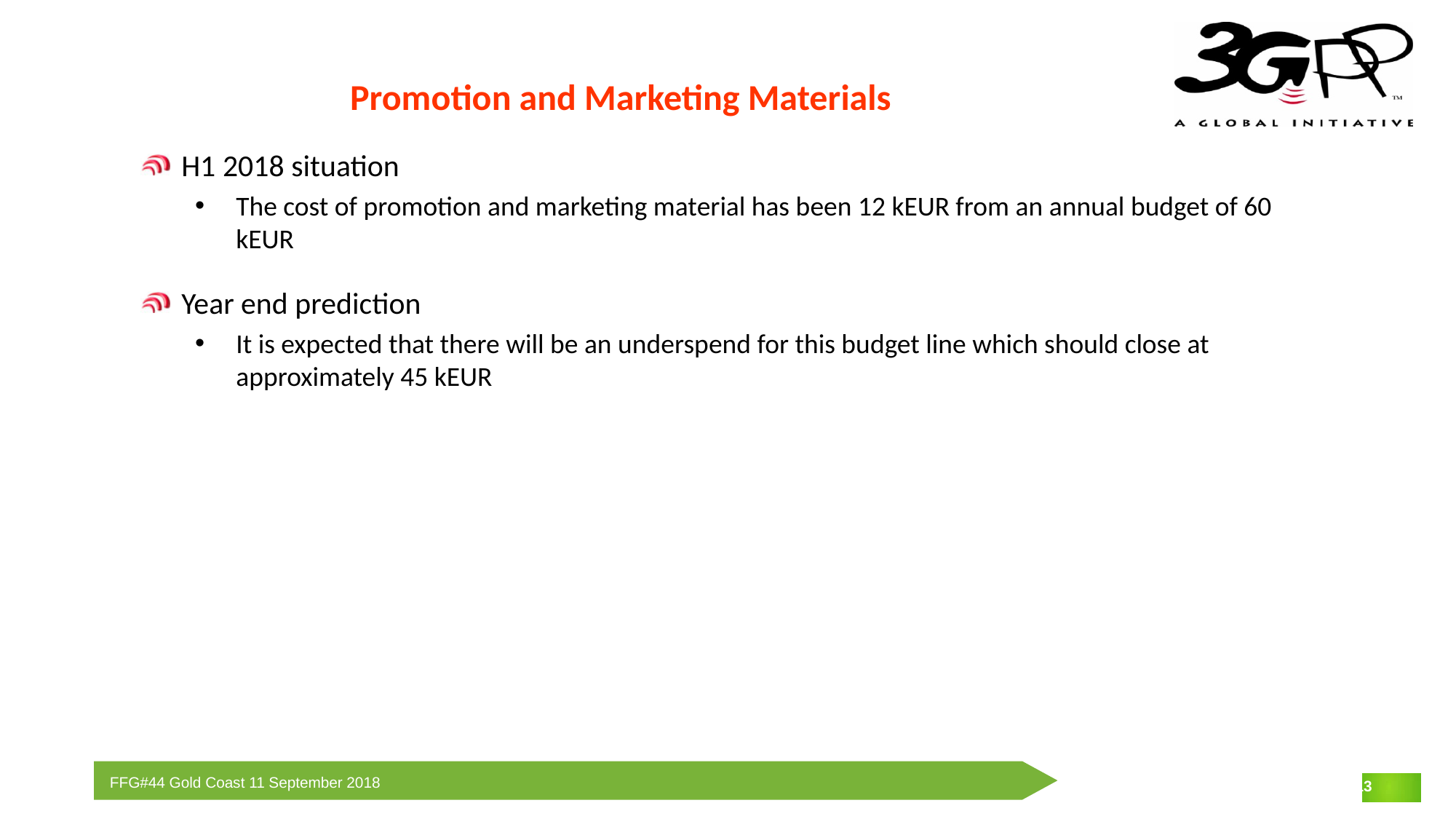

# Promotion and Marketing Materials
H1 2018 situation
The cost of promotion and marketing material has been 12 kEUR from an annual budget of 60 kEUR

Year end prediction
It is expected that there will be an underspend for this budget line which should close at approximately 45 kEUR